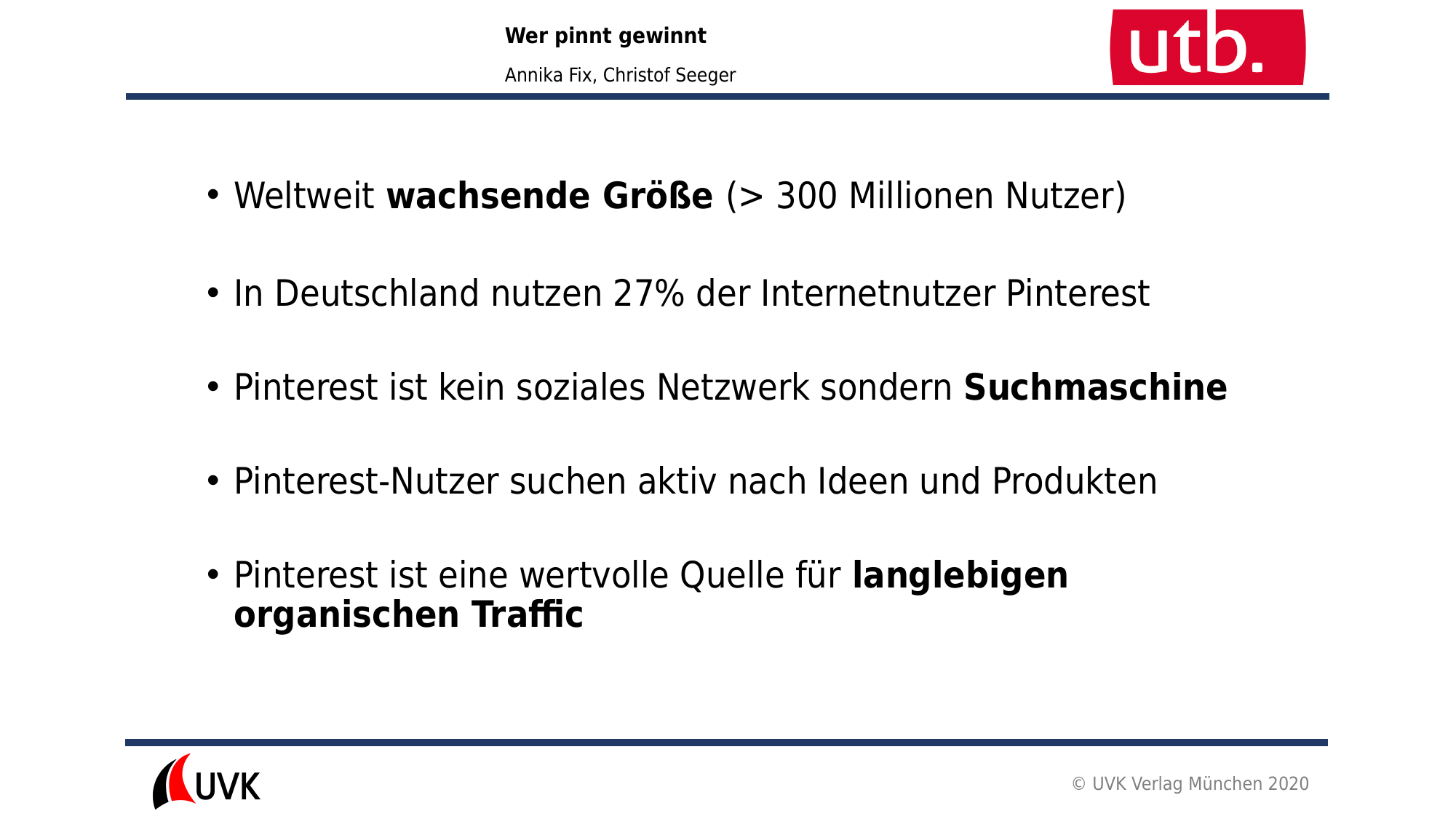

Weltweit wachsende Größe (> 300 Millionen Nutzer)
In Deutschland nutzen 27% der Internetnutzer Pinterest
Pinterest ist kein soziales Netzwerk sondern Suchmaschine
Pinterest-Nutzer suchen aktiv nach Ideen und Produkten
Pinterest ist eine wertvolle Quelle für langlebigen organischen Traffic